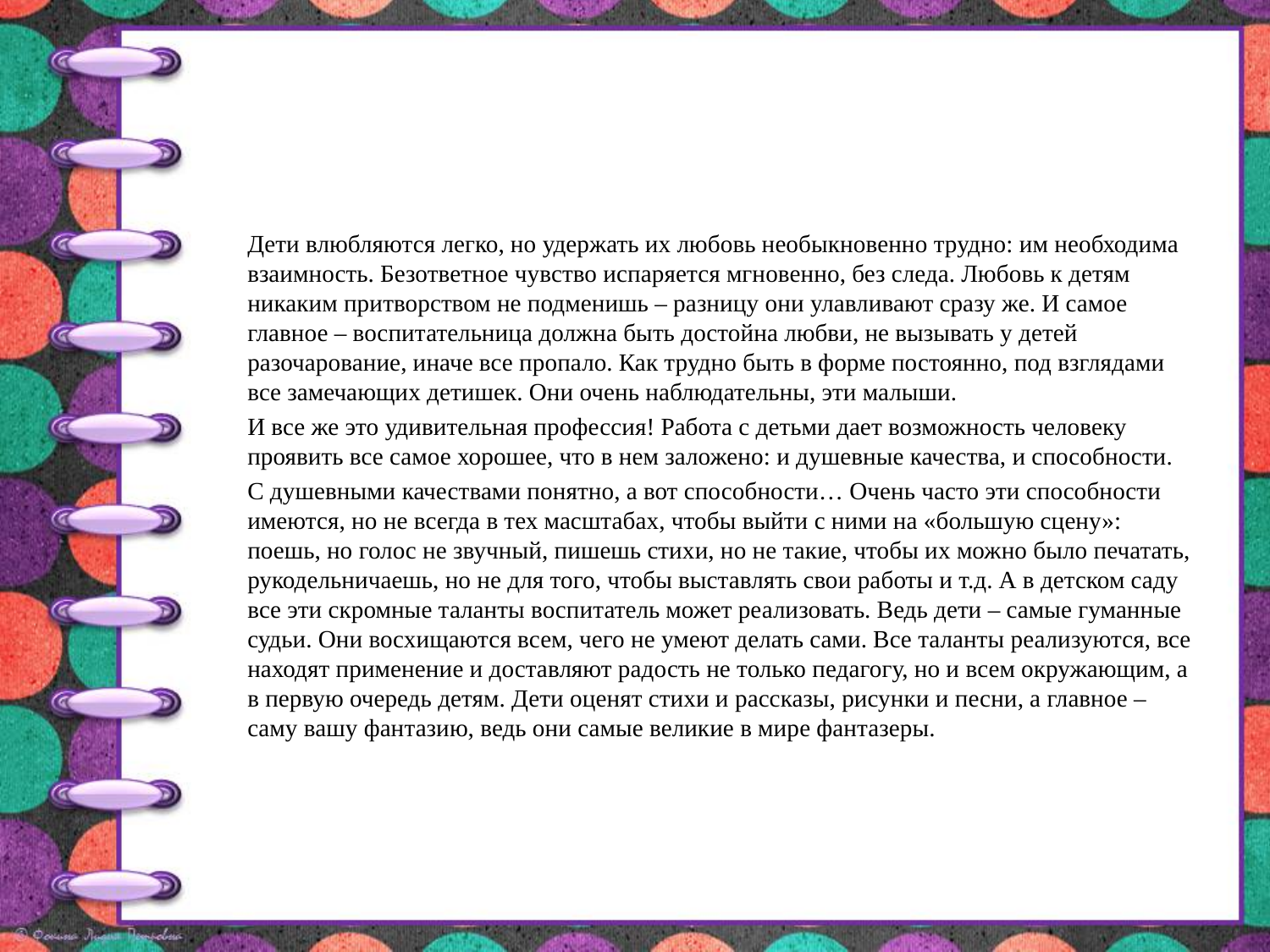

#
Дети влюбляются легко, но удержать их любовь необыкновенно трудно: им необходима взаимность. Безответное чувство испаряется мгновенно, без следа. Любовь к детям никаким притворством не подменишь – разницу они улавливают сразу же. И самое главное – воспитательница должна быть достойна любви, не вызывать у детей разочарование, иначе все пропало. Как трудно быть в форме постоянно, под взглядами все замечающих детишек. Они очень наблюдательны, эти малыши.
И все же это удивительная профессия! Работа с детьми дает возможность человеку проявить все самое хорошее, что в нем заложено: и душевные качества, и способности.
С душевными качествами понятно, а вот способности… Очень часто эти способности имеются, но не всегда в тех масштабах, чтобы выйти с ними на «большую сцену»: поешь, но голос не звучный, пишешь стихи, но не такие, чтобы их можно было печатать, рукодельничаешь, но не для того, чтобы выставлять свои работы и т.д. А в детском саду все эти скромные таланты воспитатель может реализовать. Ведь дети – самые гуманные судьи. Они восхищаются всем, чего не умеют делать сами. Все таланты реализуются, все находят применение и доставляют радость не только педагогу, но и всем окружающим, а в первую очередь детям. Дети оценят стихи и рассказы, рисунки и песни, а главное – саму вашу фантазию, ведь они самые великие в мире фантазеры.